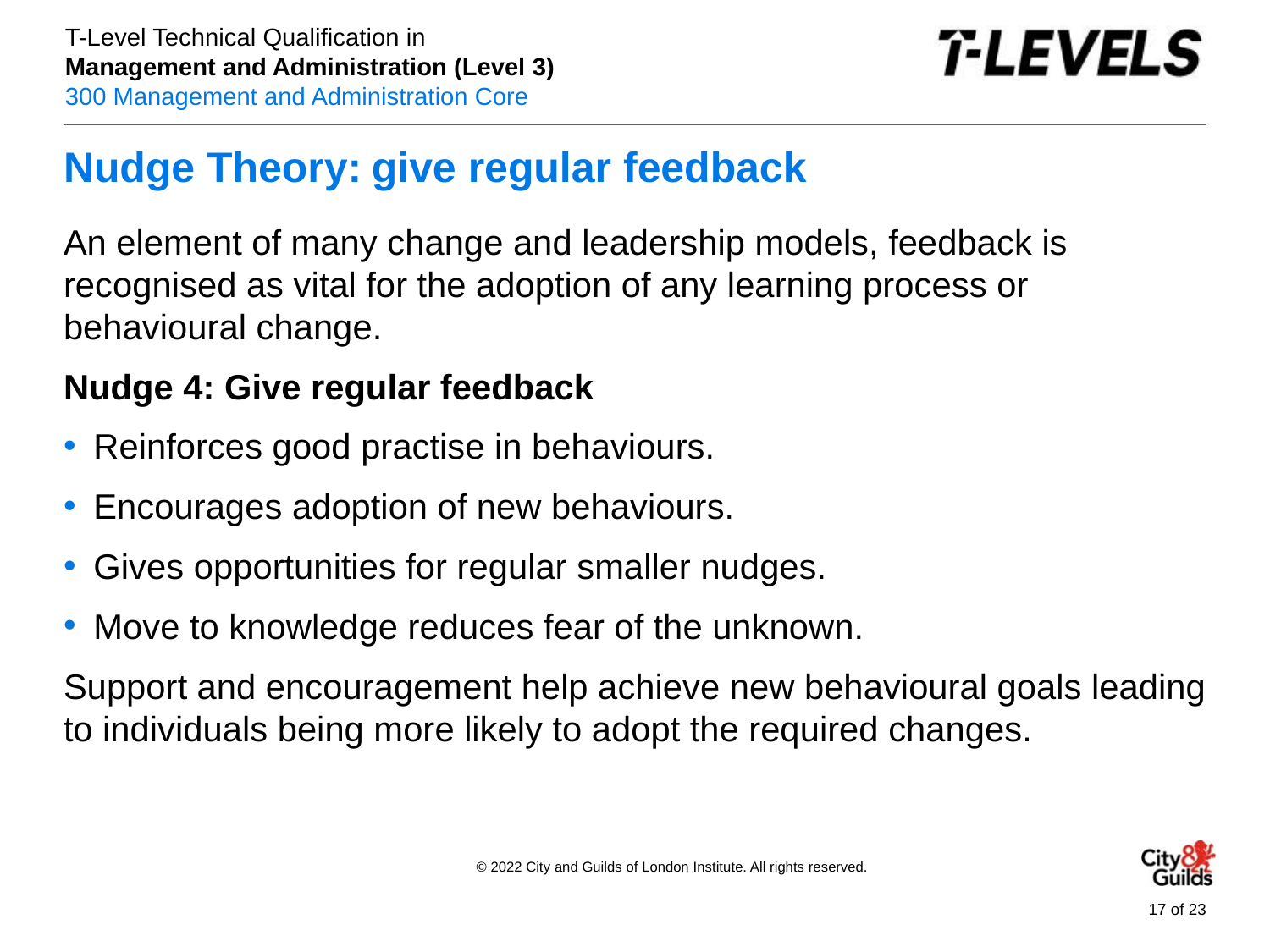

# Nudge Theory: give regular feedback
An element of many change and leadership models, feedback is recognised as vital for the adoption of any learning process or behavioural change.
Nudge 4: Give regular feedback
Reinforces good practise in behaviours.
Encourages adoption of new behaviours.
Gives opportunities for regular smaller nudges.
Move to knowledge reduces fear of the unknown.
Support and encouragement help achieve new behavioural goals leading to individuals being more likely to adopt the required changes.